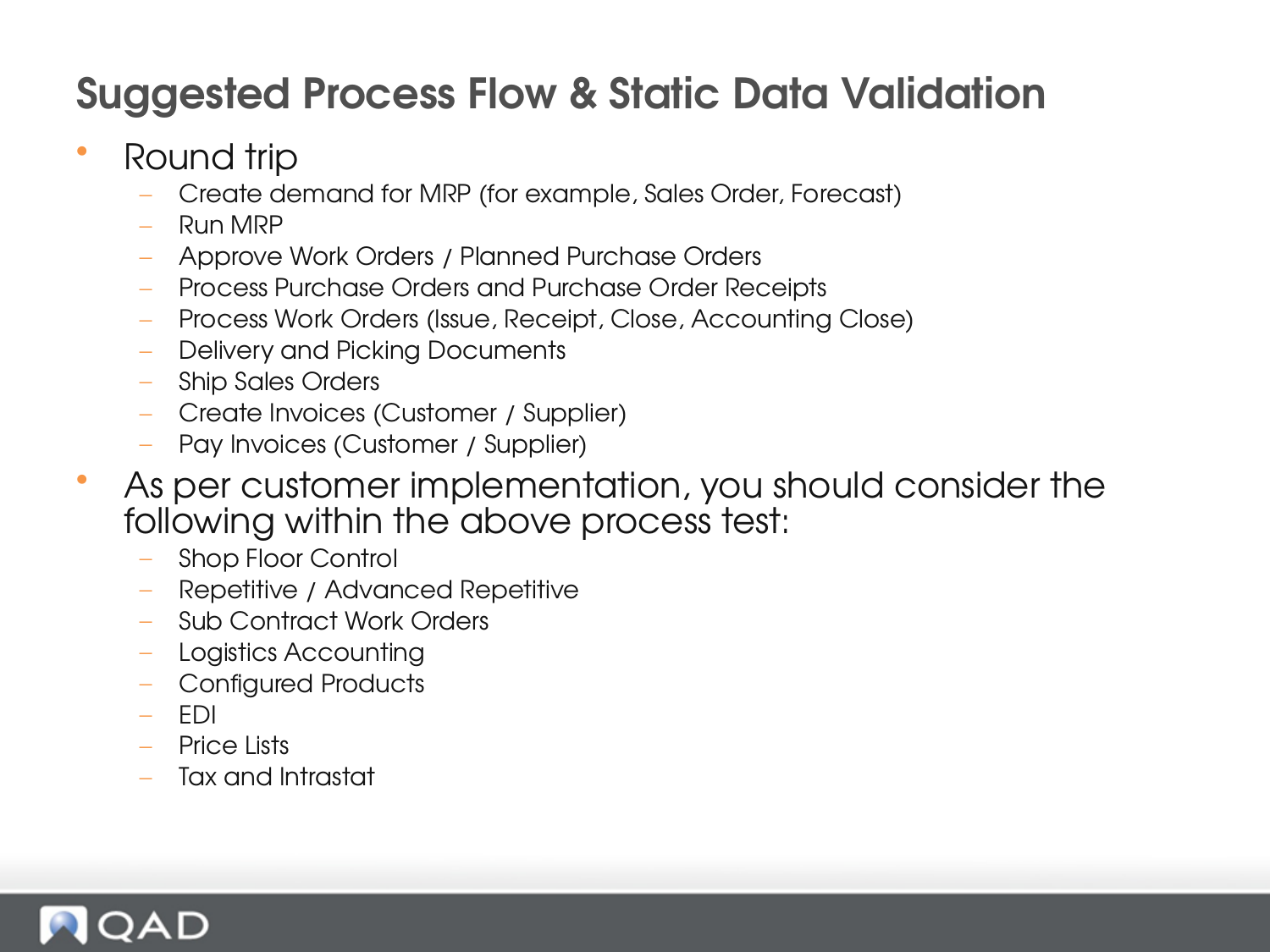

# Suggested Process Flow & Static Data Validation

Round trip
Create demand for MRP (for example, Sales Order, Forecast)
Run MRP
Approve Work Orders / Planned Purchase Orders
Process Purchase Orders and Purchase Order Receipts
Process Work Orders (Issue, Receipt, Close, Accounting Close)
Delivery and Picking Documents
Ship Sales Orders
Create Invoices (Customer / Supplier)
Pay Invoices (Customer / Supplier)
As per customer implementation, you should consider the following within the above process test:
Shop Floor Control
Repetitive / Advanced Repetitive
Sub Contract Work Orders
Logistics Accounting
Configured Products
EDI
Price Lists
Tax and Intrastat